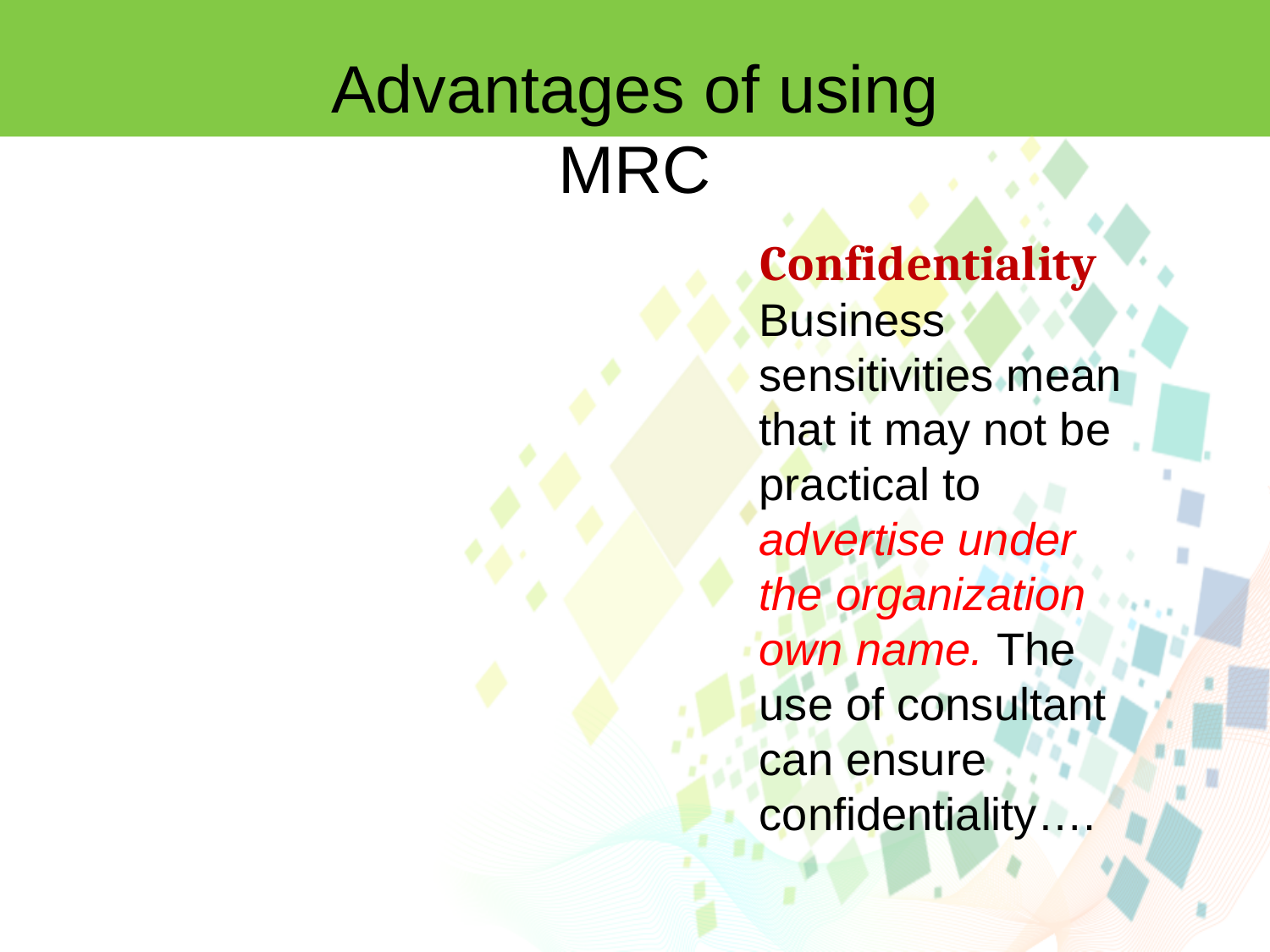

Advantages of using MRC
Confidentiality
Business sensitivities mean that it may not be practical to advertise under the organization own name. The use of consultant can ensure confidentiality….